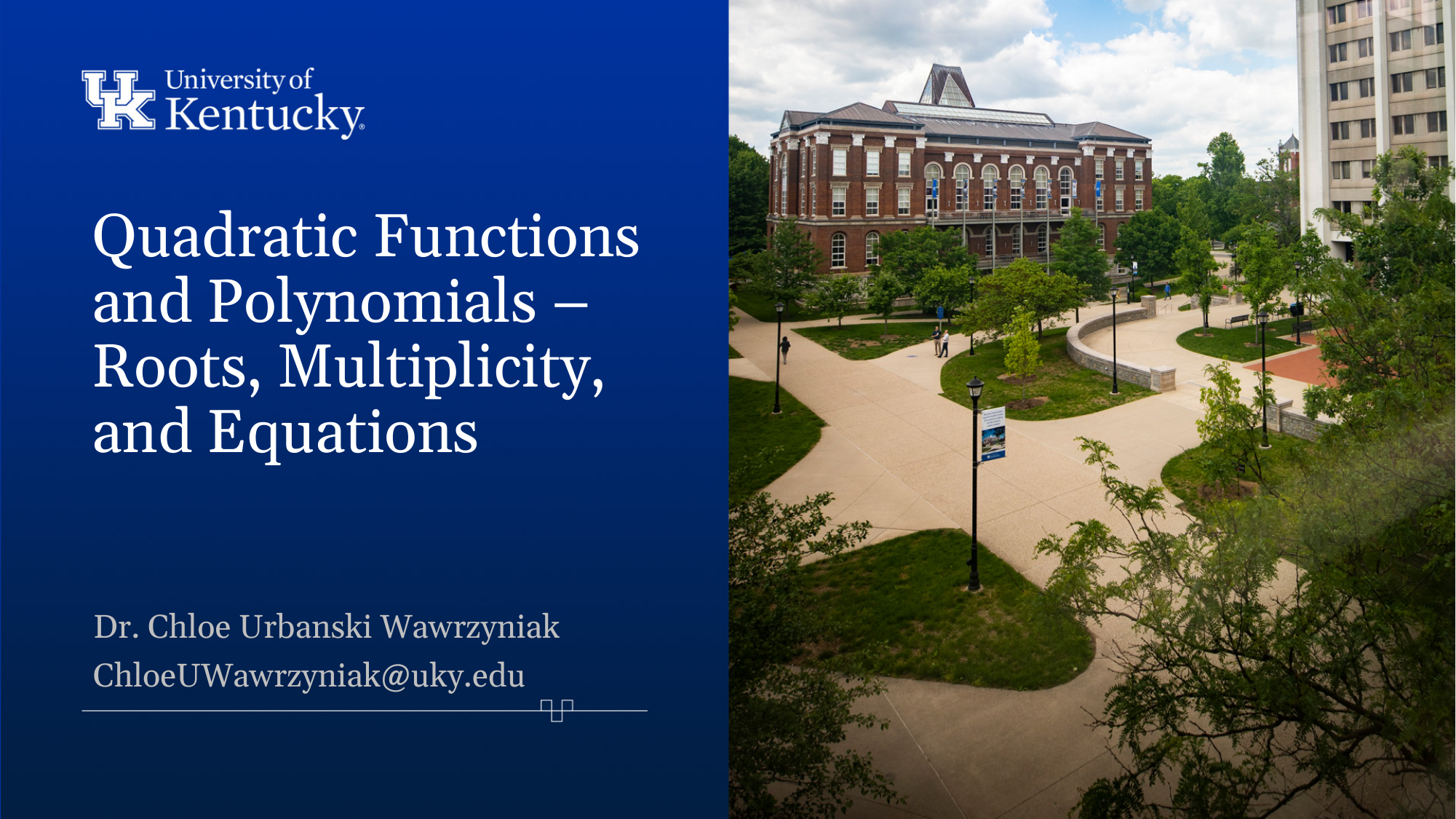

# Quadratic Functions and Polynomials – Roots, Multiplicity, and Equations
Dr. Chloe Urbanski Wawrzyniak
ChloeUWawrzyniak@uky.edu